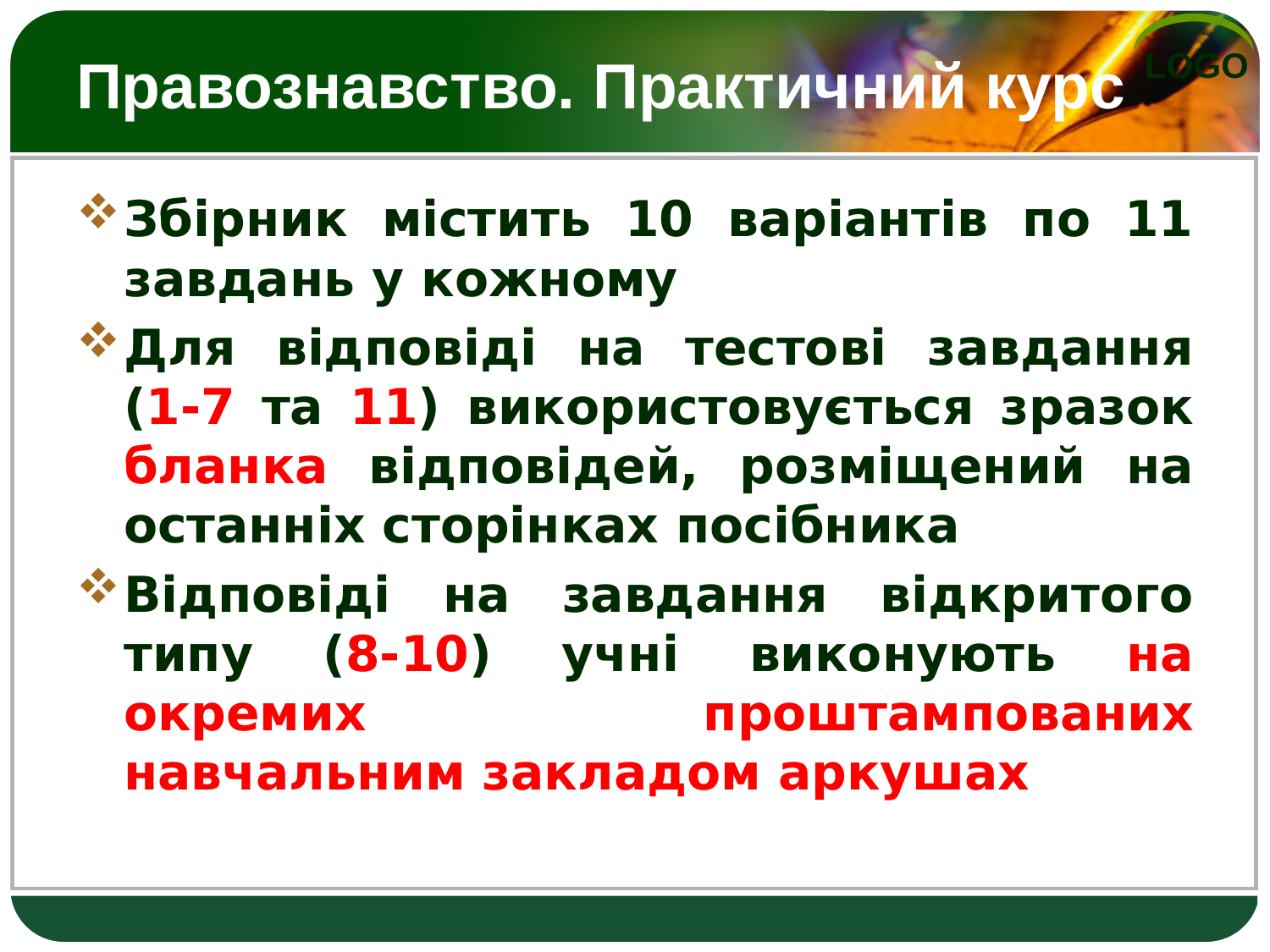

# Правознавство. Практичний курс
Збірник містить 10 варіантів по 11 завдань у кожному
Для відповіді на тестові завдання (1-7 та 11) використовується зразок бланка відповідей, розміщений на останніх сторінках посібника
Відповіді на завдання відкритого типу (8-10) учні виконують на окремих проштампованих навчальним закладом аркушах